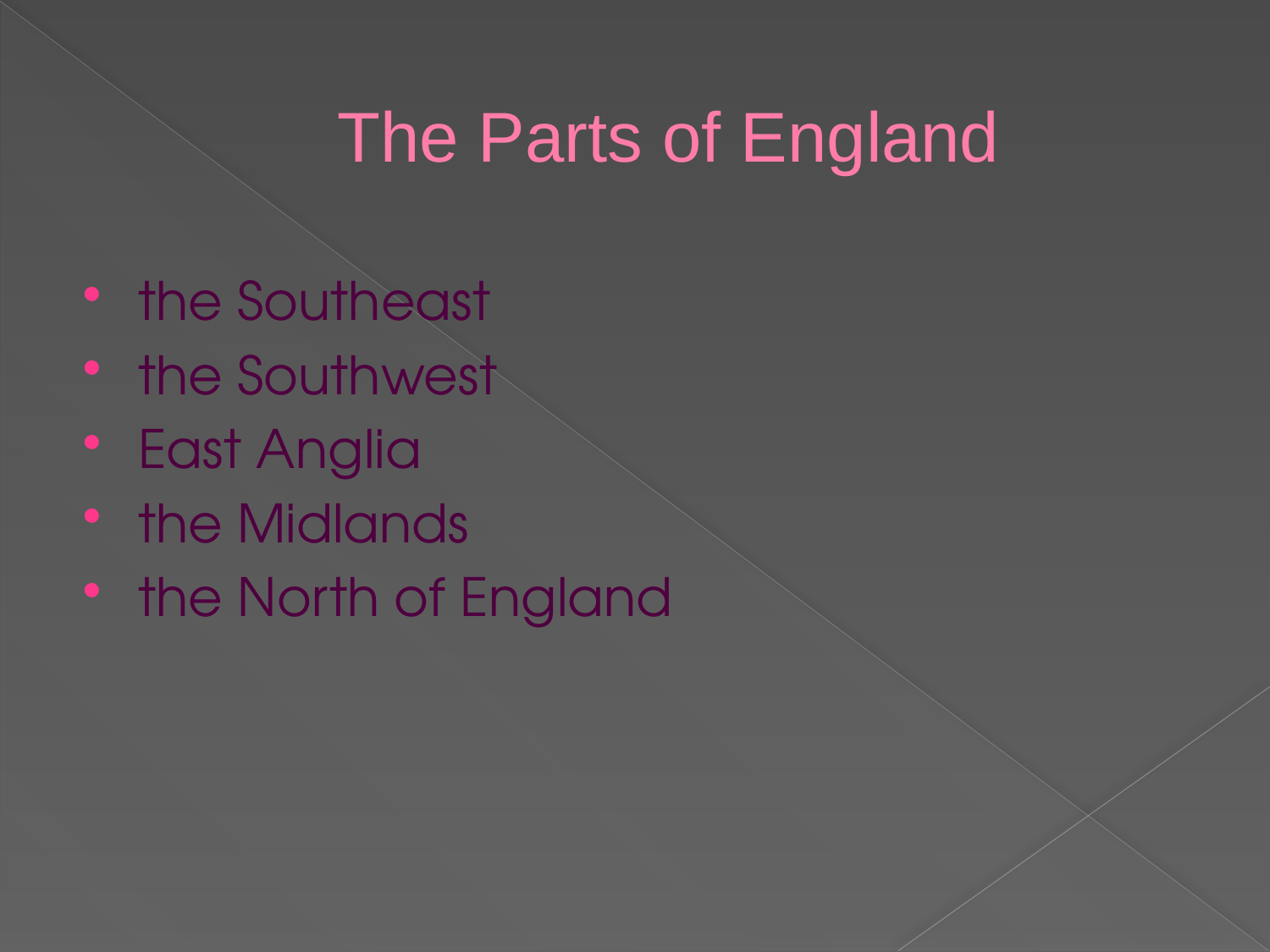

# The Parts of England
the Southeast
the Southwest
East Anglia
the Midlands
the North of England